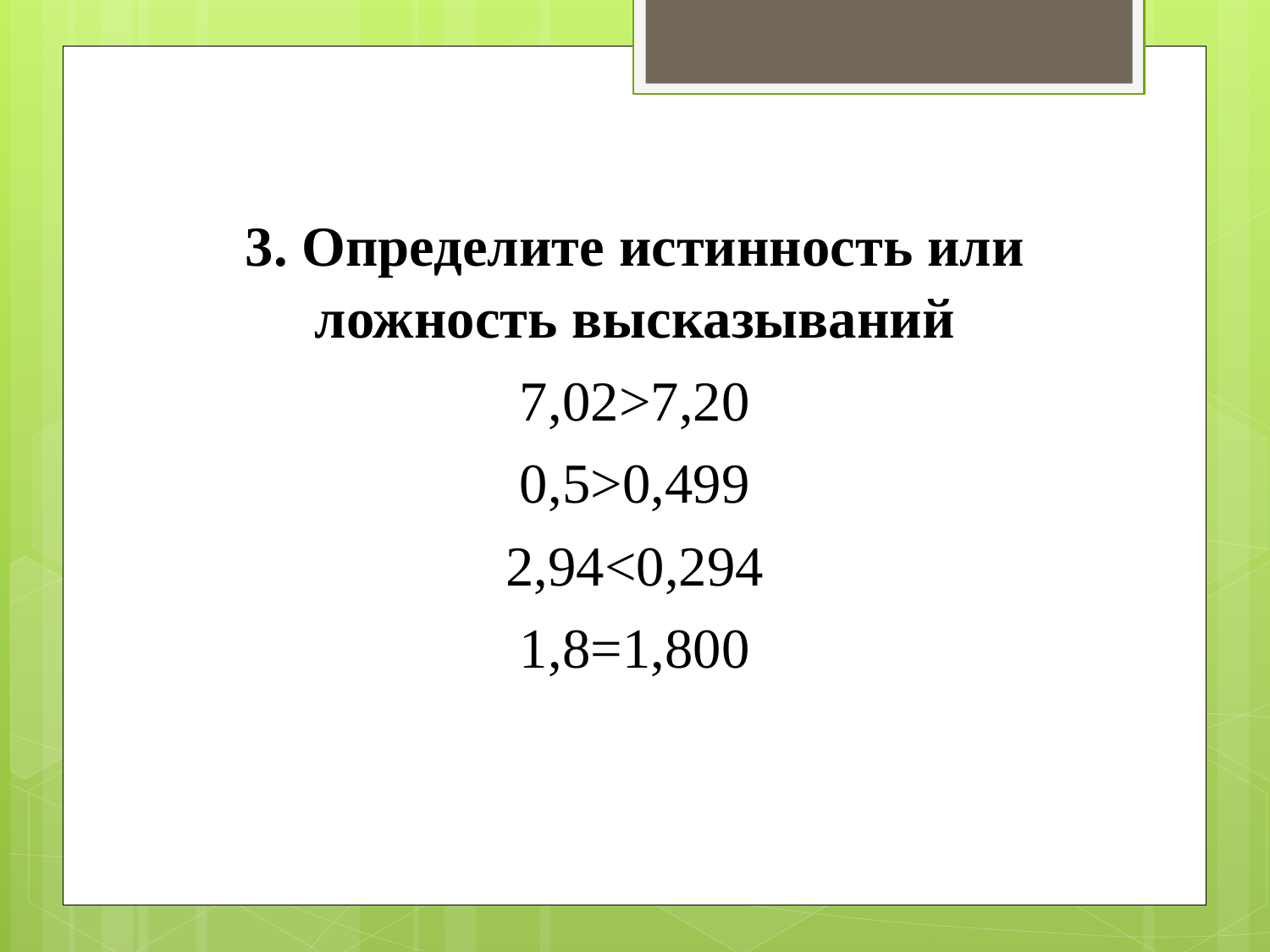

| 3. Определите истинность или ложность высказываний 7,02>7,20 0,5>0,499 2,94<0,294 1,8=1,800 |
| --- |